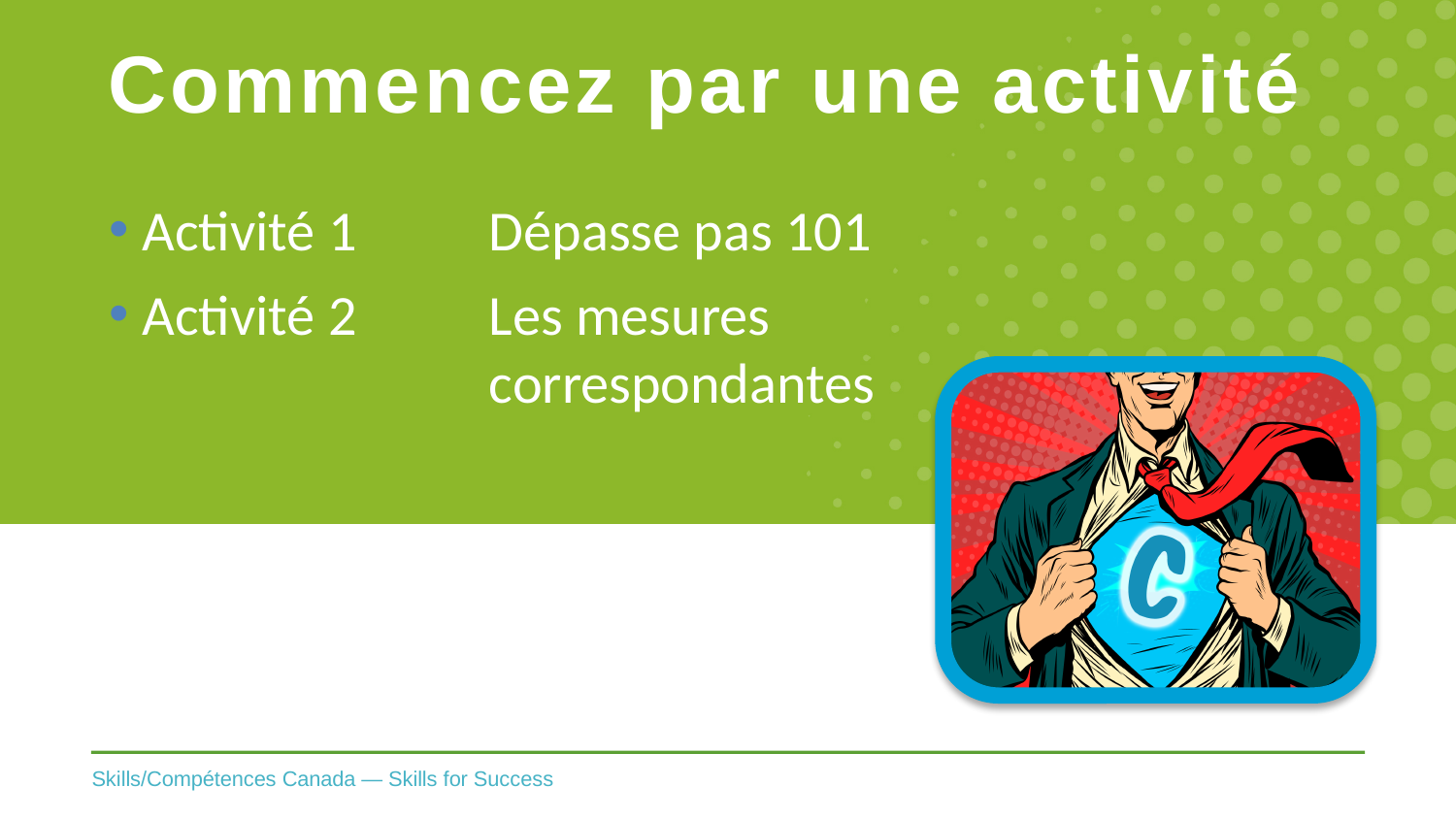

# Commencez par une activité
Activité 1	Dépasse pas 101
Activité 2	Les mesures
	correspondantes